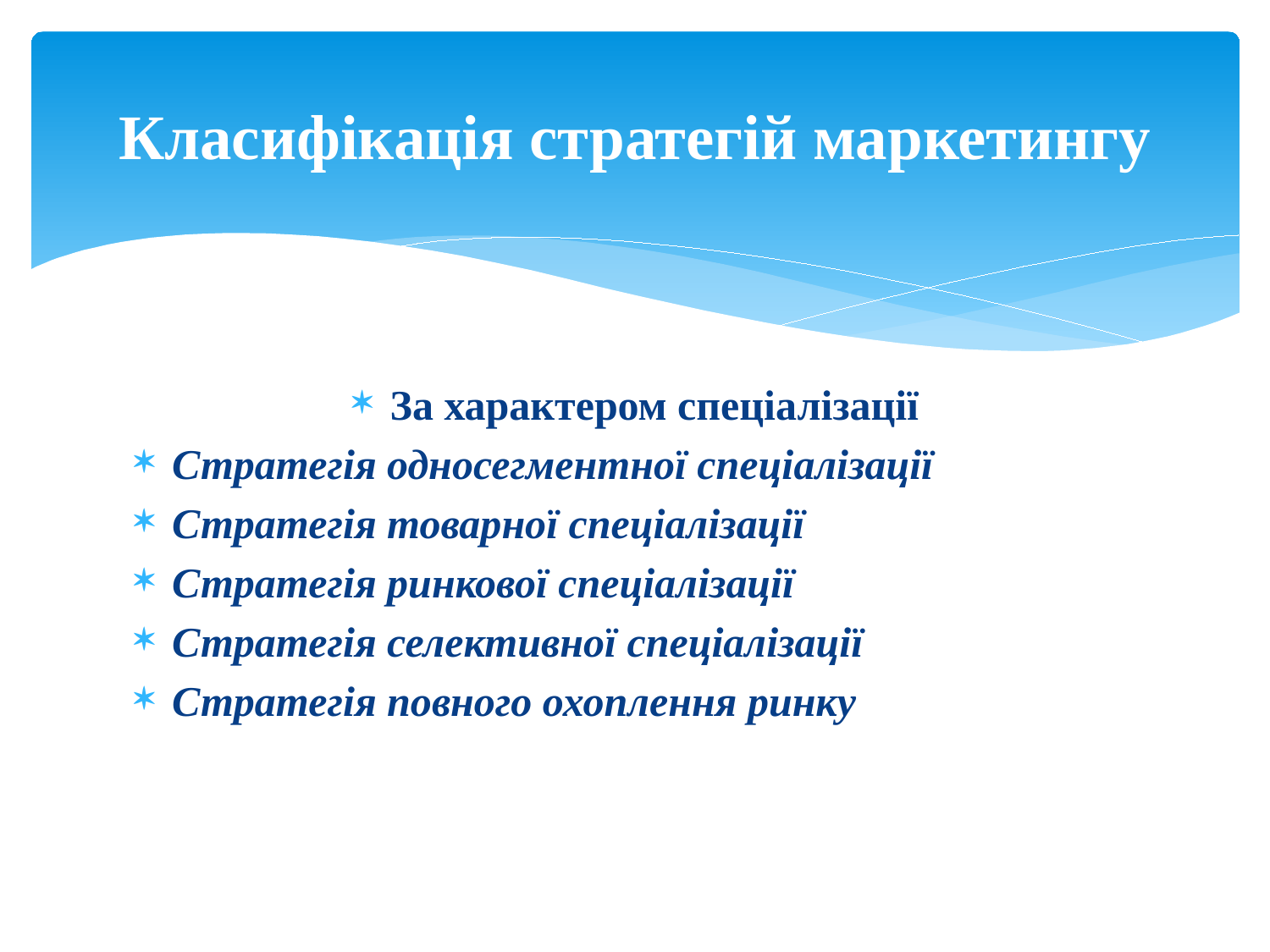

# Класифікація стратегій маркетингу
За характером спеціалізації
Стратегія односегментної спеціалізації
Стратегія товарної спеціалізації
Стратегія ринкової спеціалізації
Стратегія селективної спеціалізації
Стратегія повного охоплення ринку